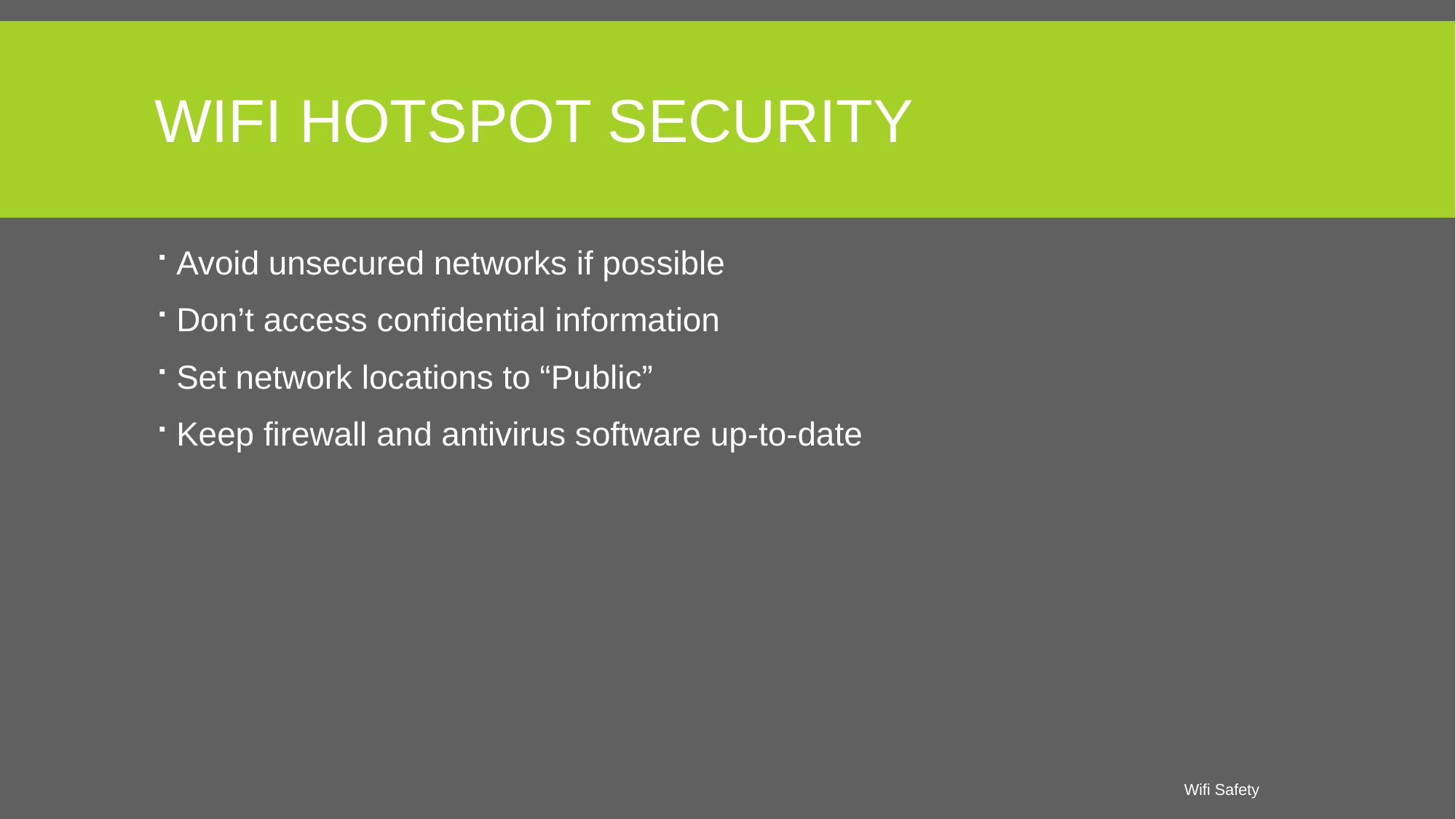

# WiFi Hotspot Security
Avoid unsecured networks if possible
Don’t access confidential information
Set network locations to “Public”
Keep firewall and antivirus software up-to-date
Wifi Safety